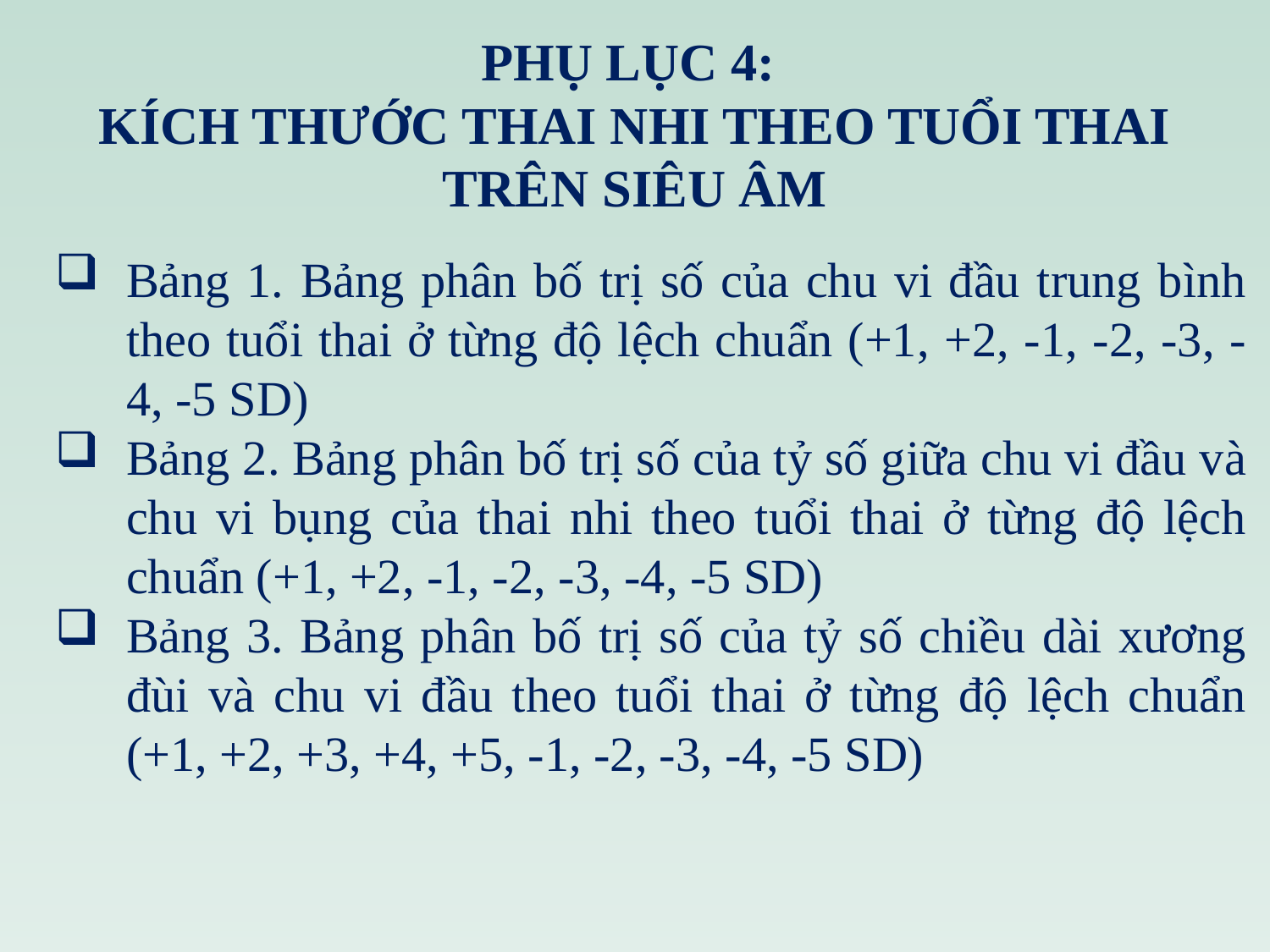

# PHỤ LỤC 4: KÍCH THƯỚC THAI NHI THEO TUỔI THAI TRÊN SIÊU ÂM
Bảng 1. Bảng phân bố trị số của chu vi đầu trung bình theo tuổi thai ở từng độ lệch chuẩn (+1, +2, -1, -2, -3, -4, -5 SD)
Bảng 2. Bảng phân bố trị số của tỷ số giữa chu vi đầu và chu vi bụng của thai nhi theo tuổi thai ở từng độ lệch chuẩn (+1, +2, -1, -2, -3, -4, -5 SD)
Bảng 3. Bảng phân bố trị số của tỷ số chiều dài xương đùi và chu vi đầu theo tuổi thai ở từng độ lệch chuẩn (+1, +2, +3, +4, +5, -1, -2, -3, -4, -5 SD)